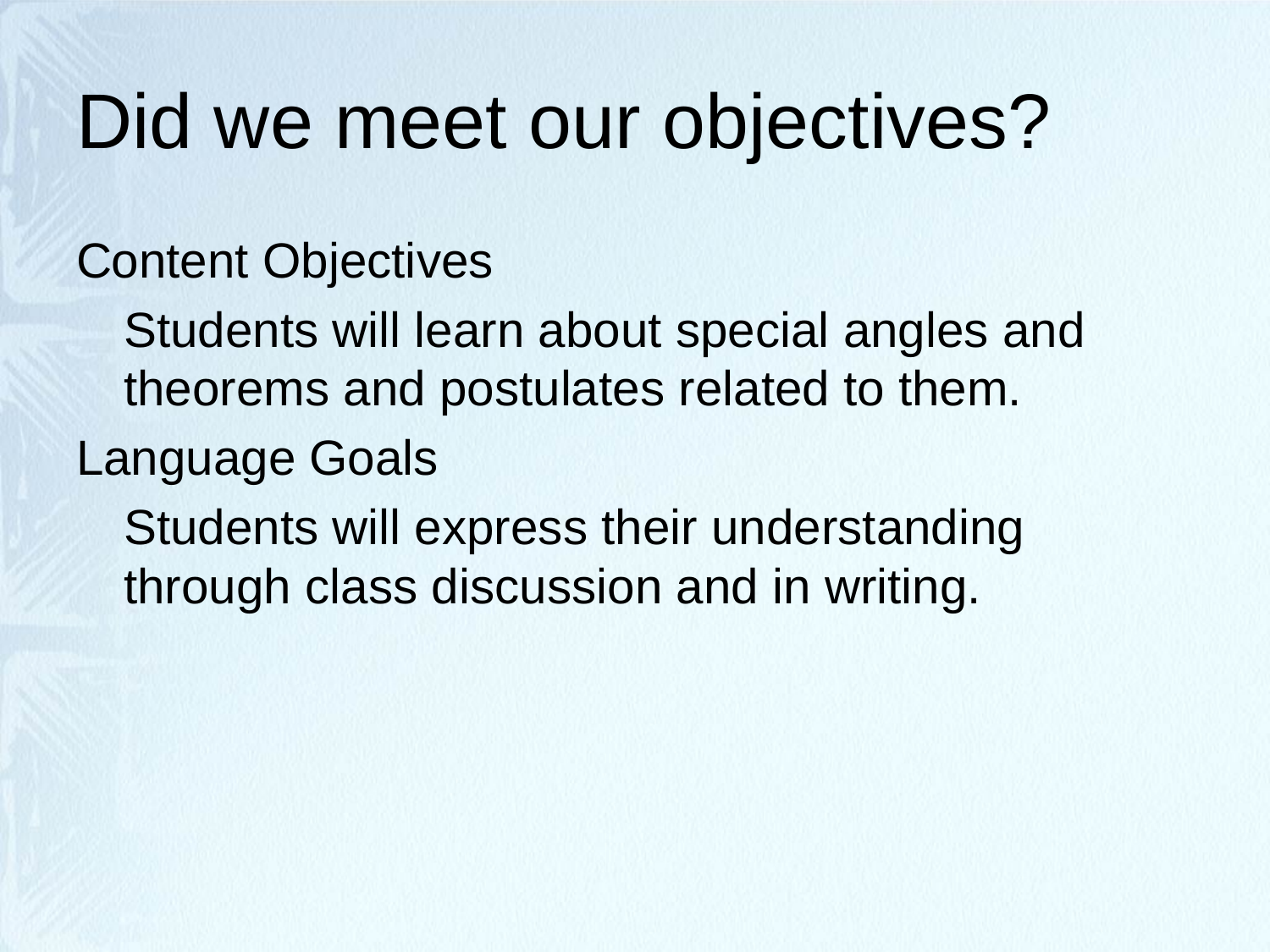

# Did we meet our objectives?
Content Objectives
	Students will learn about special angles and theorems and postulates related to them.
Language Goals
	Students will express their understanding through class discussion and in writing.